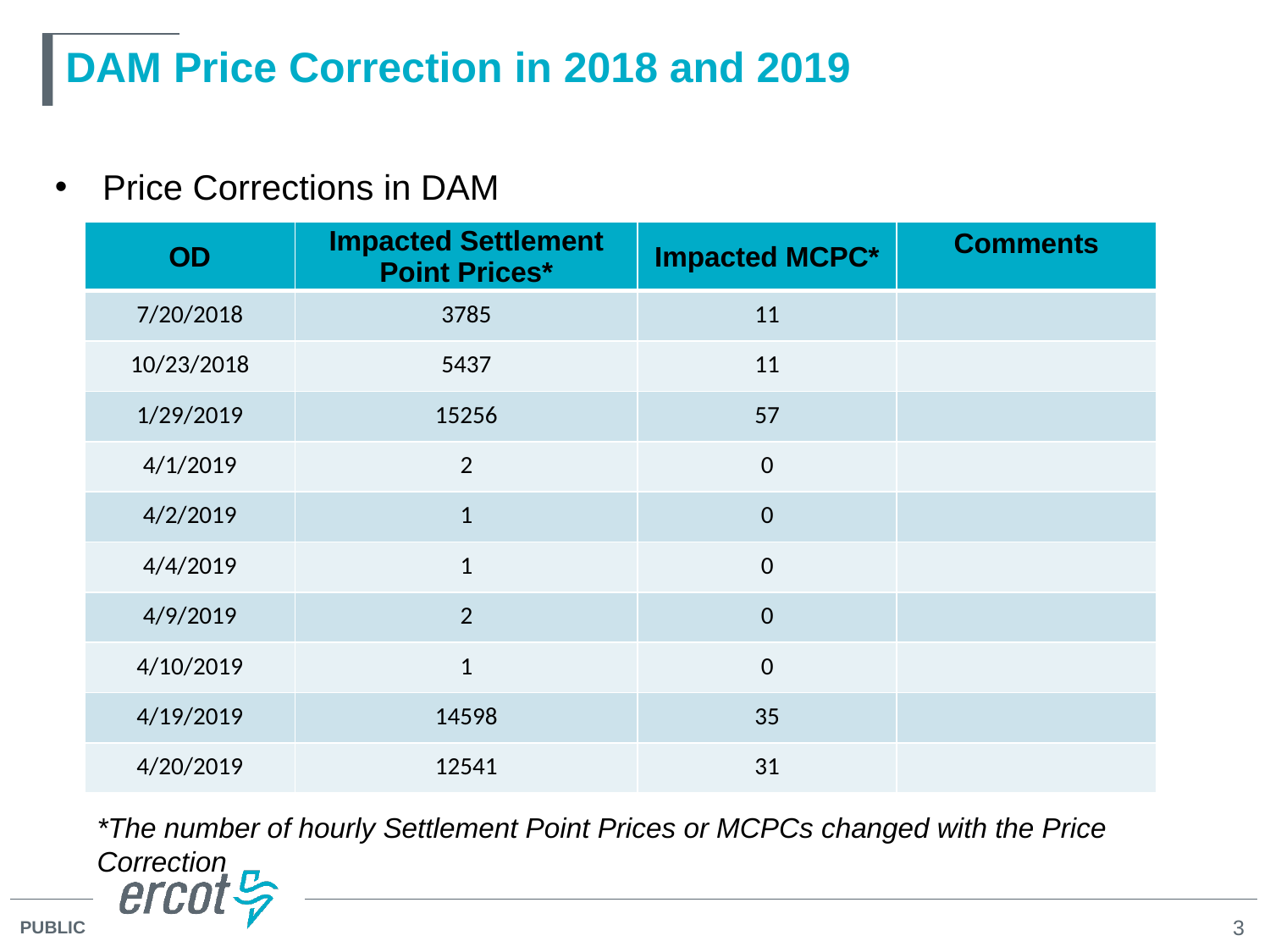

# DAM Price Correction in 2018 and 2019
Price Corrections in DAM

| OD | Impacted Settlement Point Prices\* | Impacted MCPC\* | Comments |
| --- | --- | --- | --- |
| 7/20/2018 | 3785 | 11 |  |
| 10/23/2018 | 5437 | 11 |  |
| 1/29/2019 | 15256 | 57 |  |
| 4/1/2019 | 2 | 0 |  |
| 4/2/2019 | 1 | 0 |  |
| 4/4/2019 | 1 | 0 |  |
| 4/9/2019 | 2 | 0 |  |
| 4/10/2019 | 1 | 0 |  |
| 4/19/2019 | 14598 | 35 |  |
| 4/20/2019 | 12541 | 31 |  |
*The number of hourly Settlement Point Prices or MCPCs changed with the Price Correction